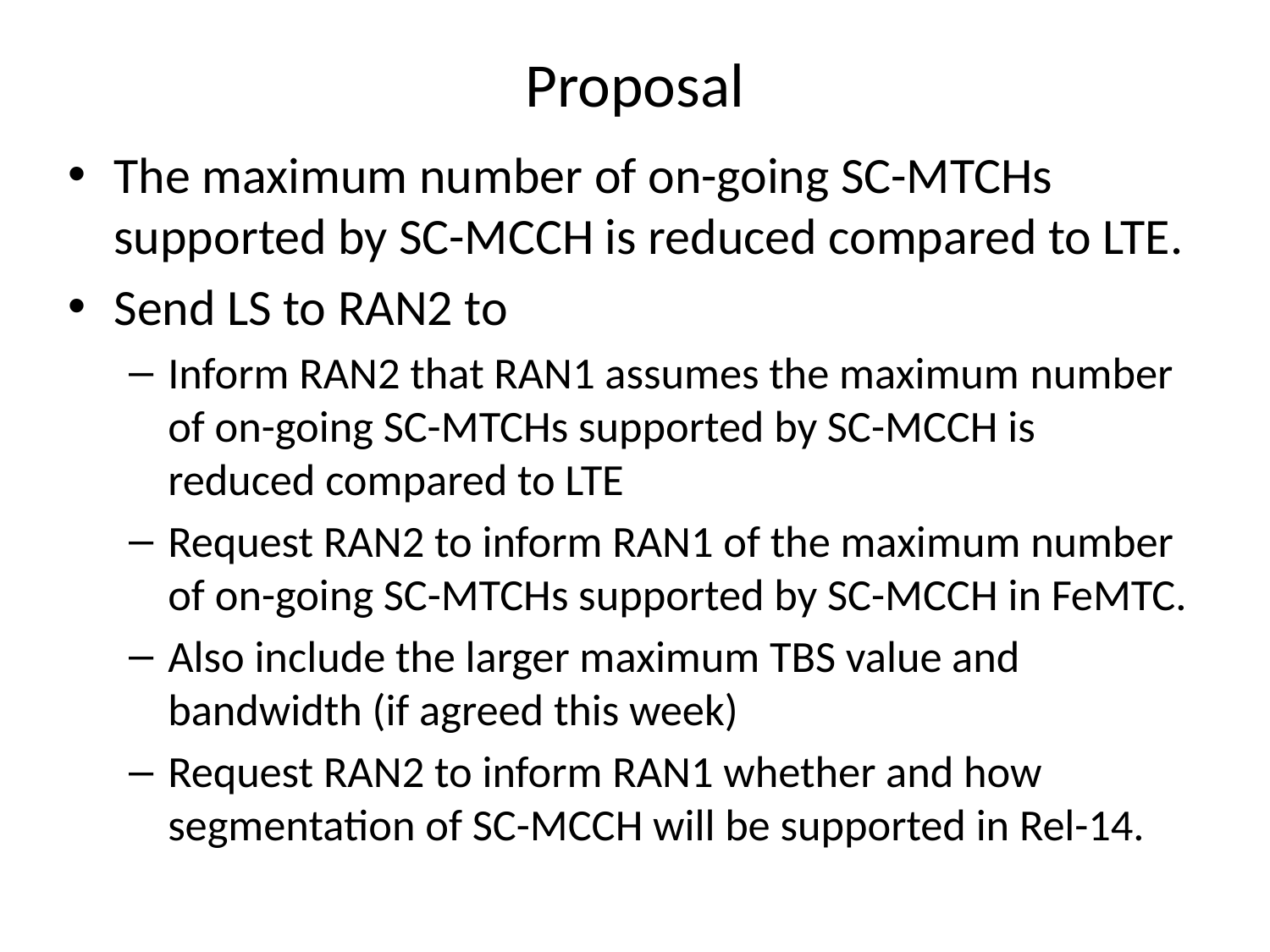

# Proposal
The maximum number of on-going SC-MTCHs supported by SC-MCCH is reduced compared to LTE.
Send LS to RAN2 to
Inform RAN2 that RAN1 assumes the maximum number of on-going SC-MTCHs supported by SC-MCCH is reduced compared to LTE
Request RAN2 to inform RAN1 of the maximum number of on-going SC-MTCHs supported by SC-MCCH in FeMTC.
Also include the larger maximum TBS value and bandwidth (if agreed this week)
Request RAN2 to inform RAN1 whether and how segmentation of SC-MCCH will be supported in Rel-14.